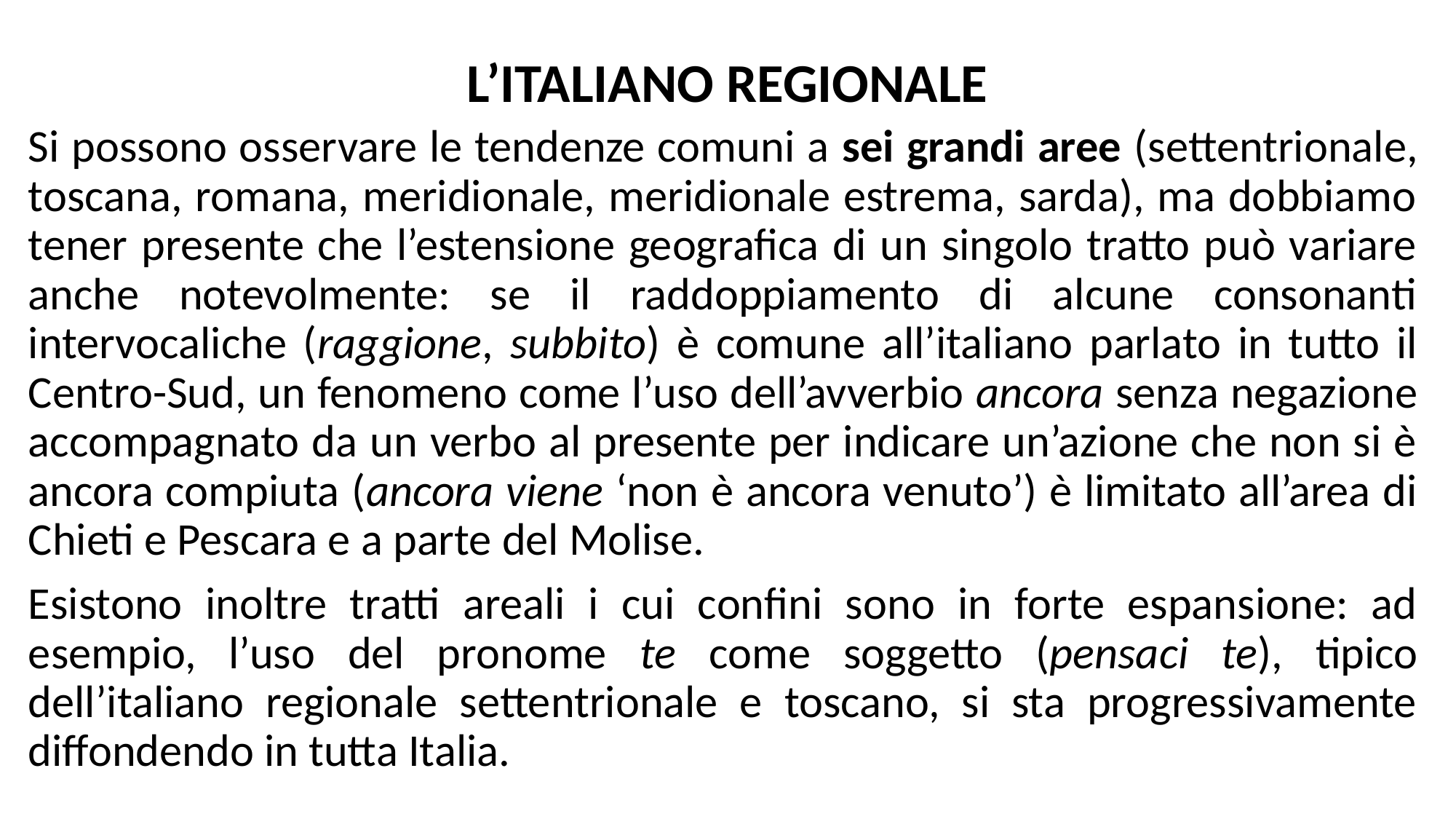

# L’ITALIANO REGIONALE
Si possono osservare le tendenze comuni a sei grandi aree (settentrionale, toscana, romana, meridionale, meridionale estrema, sarda), ma dobbiamo tener presente che l’estensione geografica di un singolo tratto può variare anche notevolmente: se il raddoppiamento di alcune consonanti intervocaliche (raggione, subbito) è comune all’italiano parlato in tutto il Centro-Sud, un fenomeno come l’uso dell’avverbio ancora senza negazione accompagnato da un verbo al presente per indicare un’azione che non si è ancora compiuta (ancora viene ‘non è ancora venuto’) è limitato all’area di Chieti e Pescara e a parte del Molise.
Esistono inoltre tratti areali i cui confini sono in forte espansione: ad esempio, l’uso del pronome te come soggetto (pensaci te), tipico dell’italiano regionale settentrionale e toscano, si sta progressivamente diffondendo in tutta Italia.